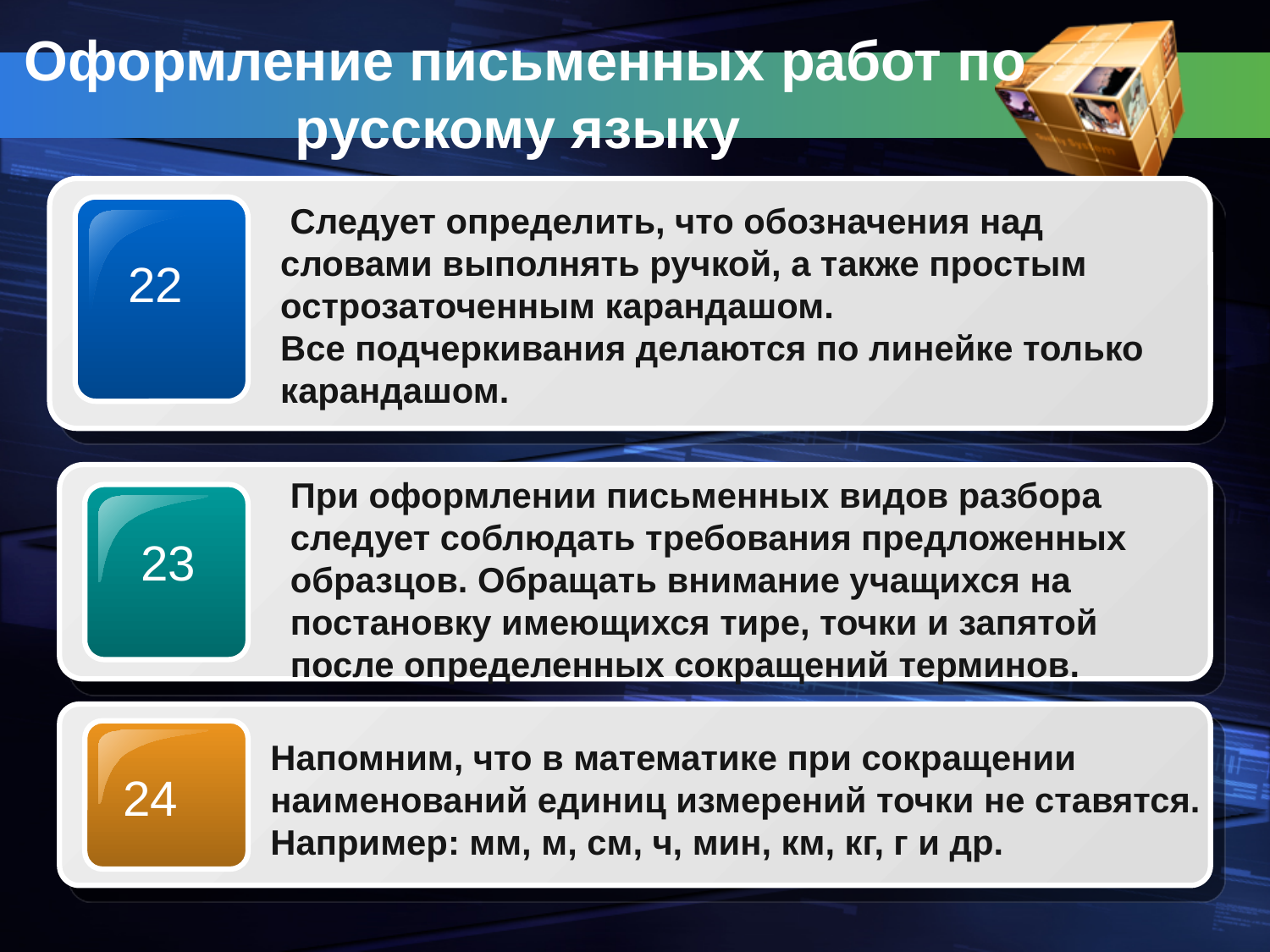

# Оформление письменных работ по русскому языку

 Следует определить, что обозначения над словами выполнять ручкой, а также простым острозаточенным карандашом.
Все подчеркивания делаются по линейке только карандашом.

22

При оформлении письменных видов разбора следует соблюдать требования предложенных образцов. Обращать внимание учащихся на постановку имеющихся тире, точки и запятой после определенных сокращений терминов.

23

Напомним, что в математике при сокращении наименований единиц измерений точки не ставятся.
Например: мм, м, см, ч, мин, км, кг, г и др.

24